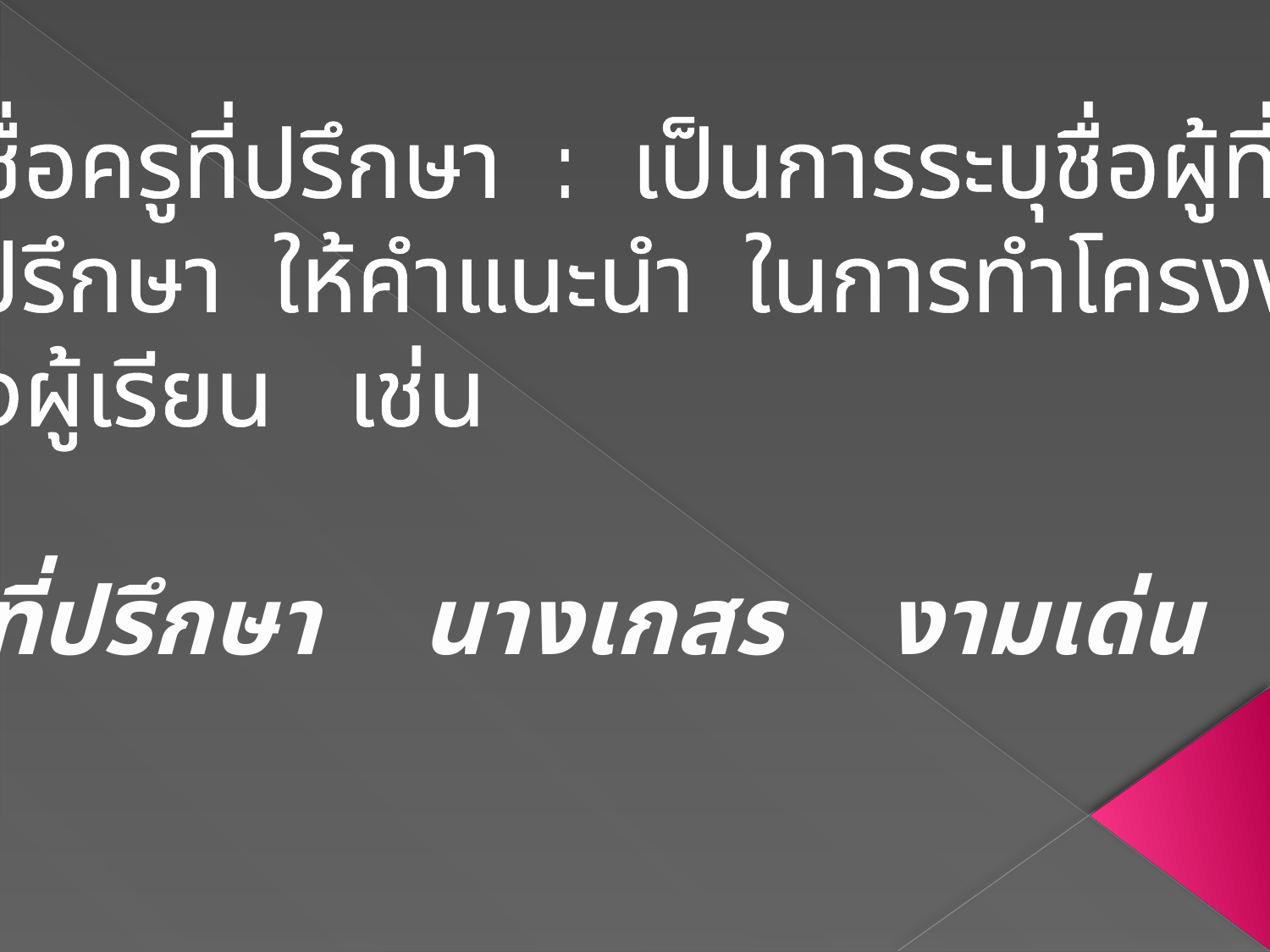

3. ชื่อครูที่ปรึกษา  :  เป็นการระบุชื่อผู้ที่ให้
คำปรึกษา  ให้คำแนะนำ  ในการทำโครงงาน
ของผู้เรียน   เช่น

ครูที่ปรึกษา    นางเกสร    งามเด่น